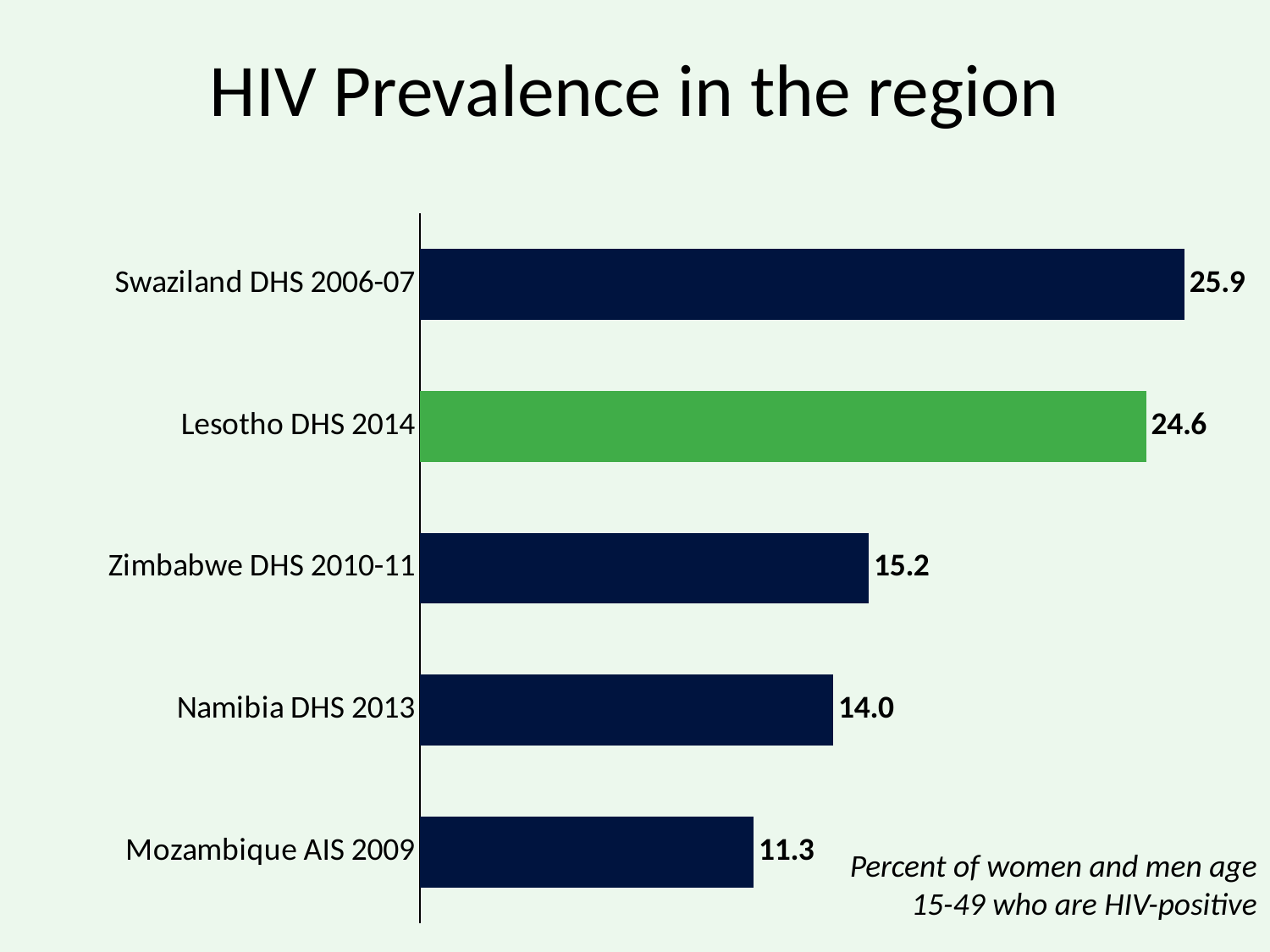

# HIV Prevalence in the region

### Chart

| Category | Column1 |
|---|---|
| Mozambique AIS 2009 | 11.3 |
| Namibia DHS 2013 | 14.0 |
| Zimbabwe DHS 2010-11 | 15.2 |
| Lesotho DHS 2014 | 24.6 |
| Swaziland DHS 2006-07 | 25.9 |
Percent of women and men age 15-49 who are HIV-positive